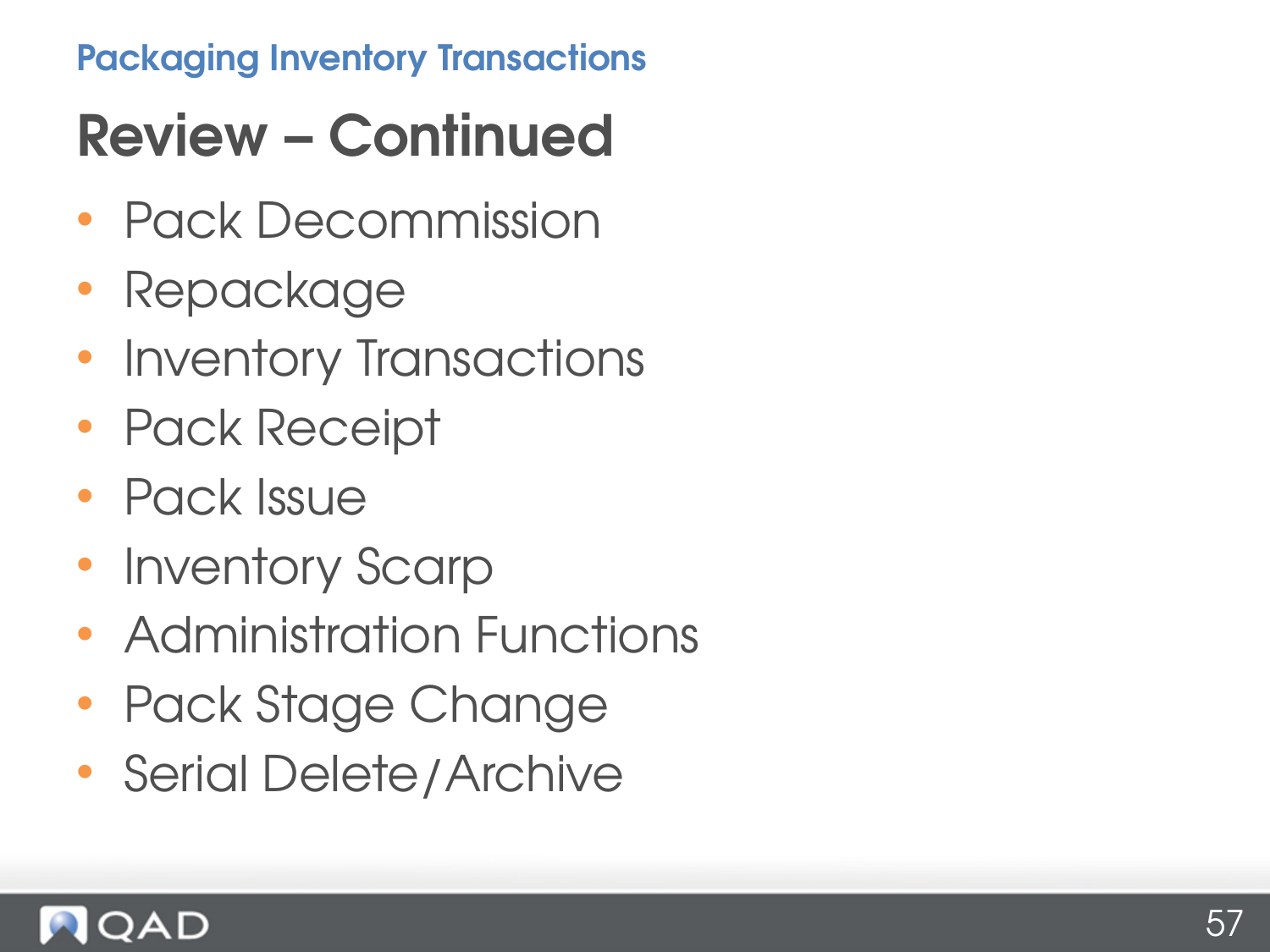

Packaging Inventory Transactions
# Review – Continued
Pack Decommission
Repackage
Inventory Transactions
Pack Receipt
Pack Issue
Inventory Scarp
Administration Functions
Pack Stage Change
Serial Delete/Archive

57